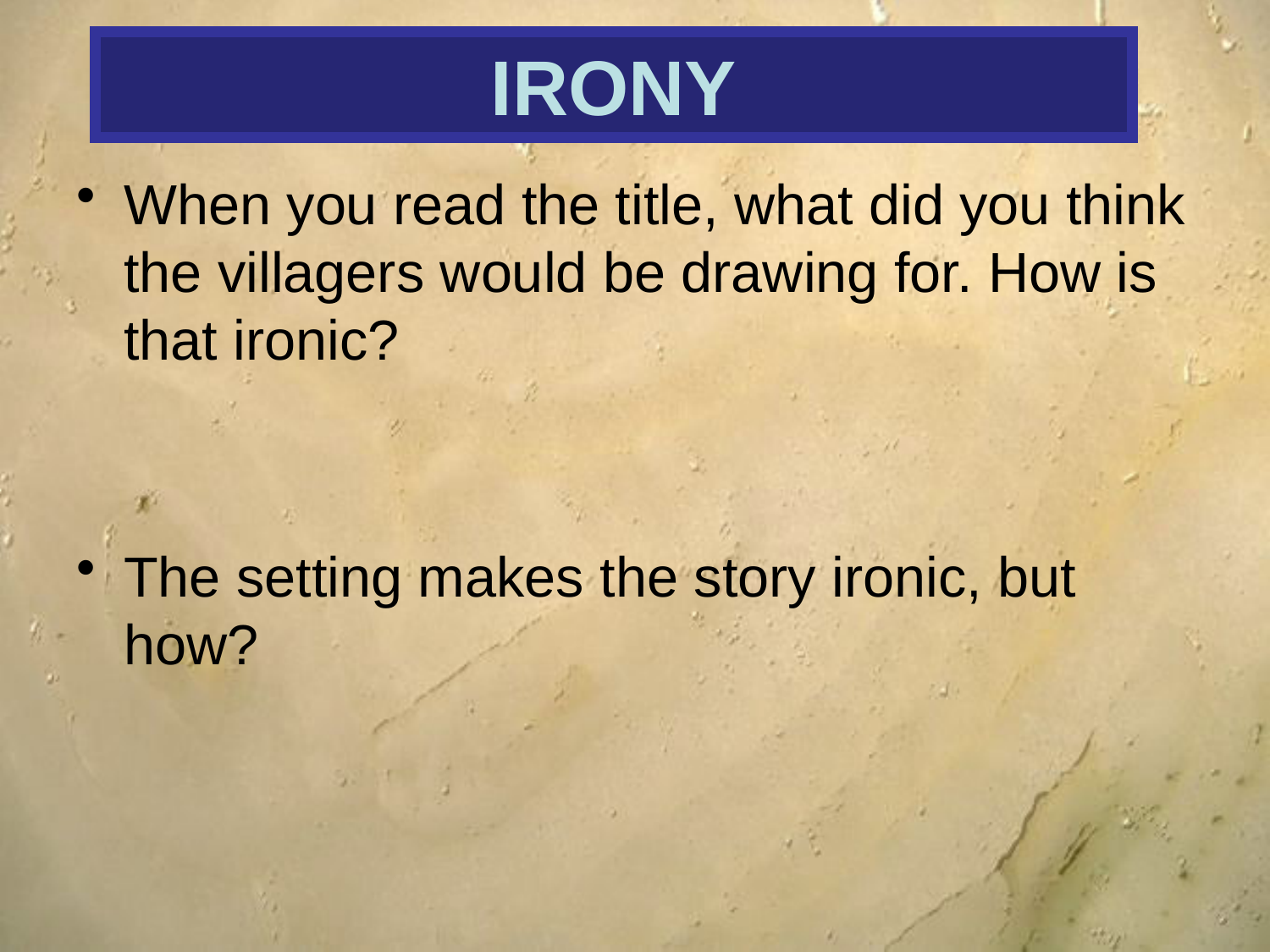

# Irony
When you read the title, what did you think the villagers would be drawing for. How is that ironic?

The setting makes the story ironic, but how?